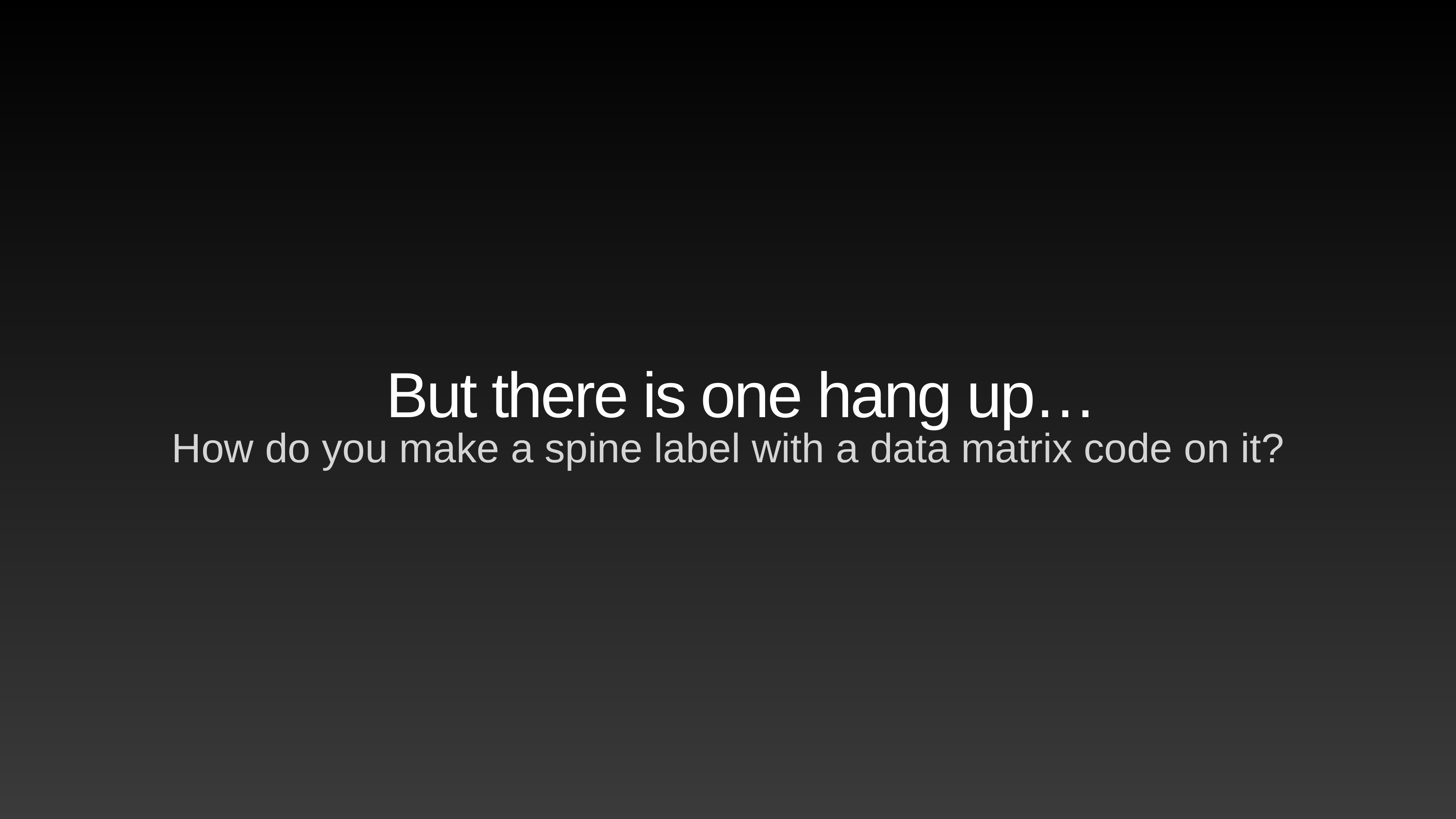

# But there is one hang up…
How do you make a spine label with a data matrix code on it?